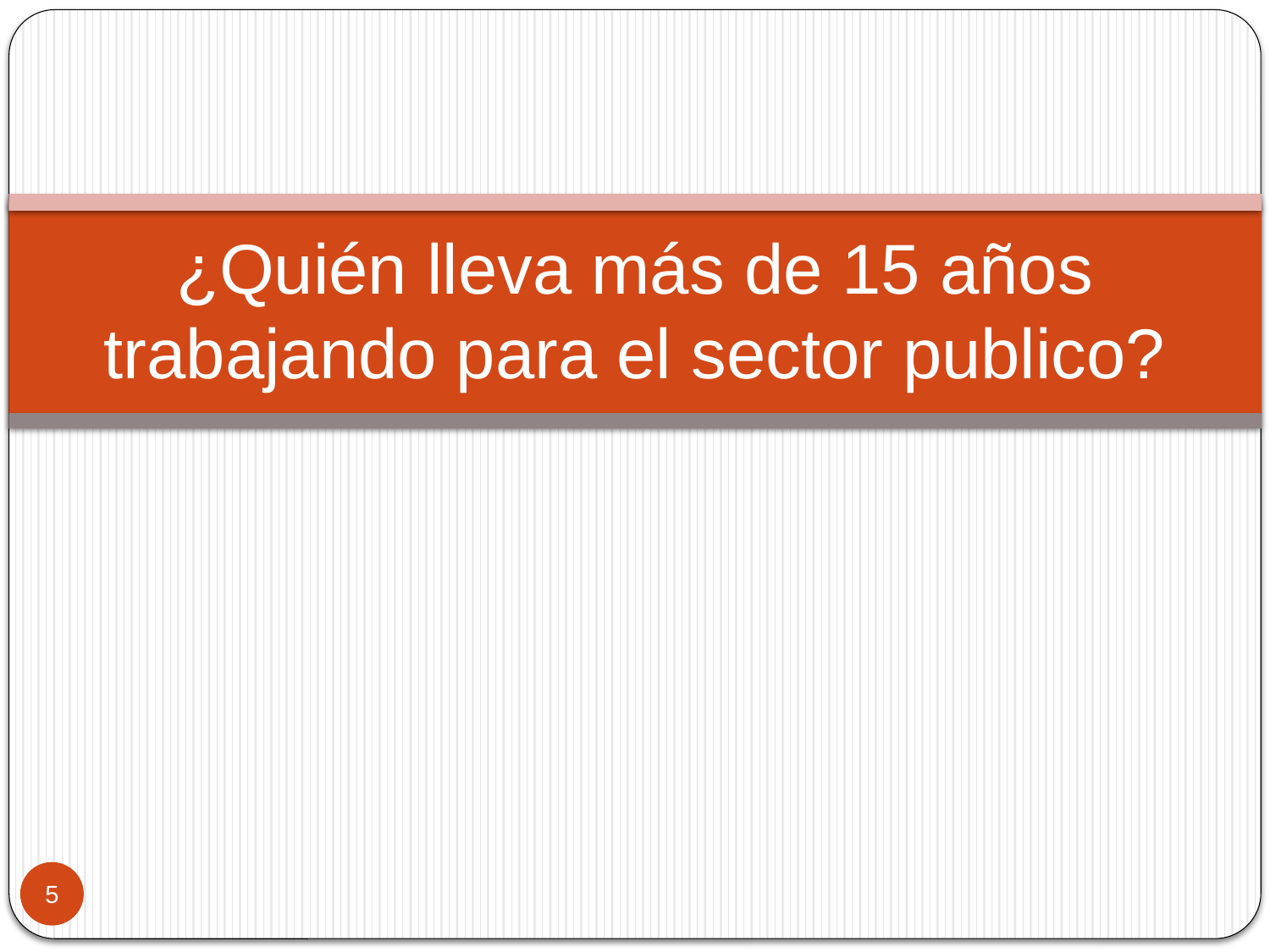

# ¿Quién lleva más de 15 años trabajando para el sector publico?

5